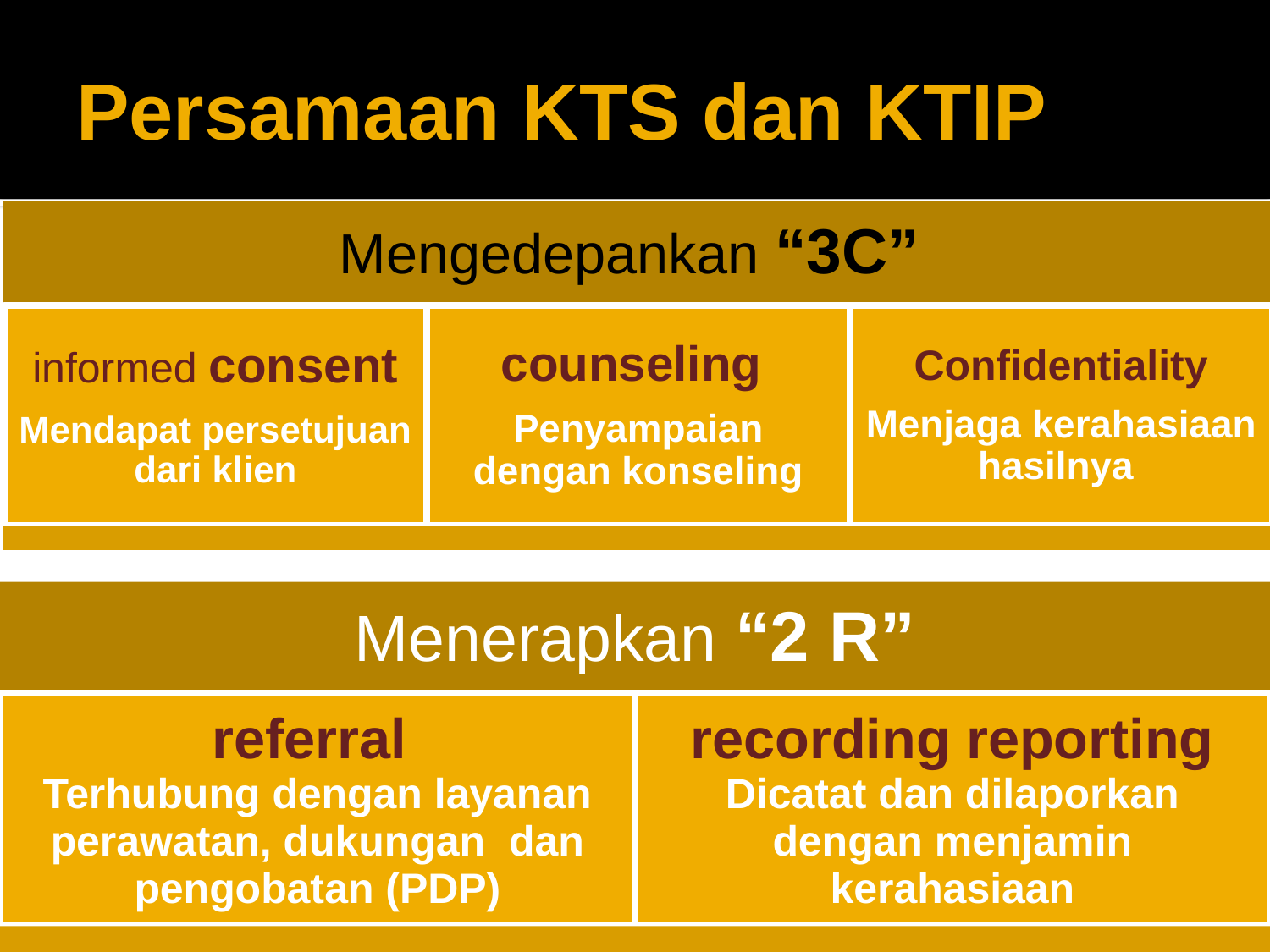

# Persamaan KTS dan KTIP
Mengedepankan “3C”
informed consent
Mendapat persetujuan dari klien
counseling
Penyampaian dengan konseling
Confidentiality
Menjaga kerahasiaan hasilnya
Menerapkan “2 R”
referral
Terhubung dengan layanan perawatan, dukungan  dan pengobatan (PDP)
recording reporting
Dicatat dan dilaporkan dengan menjamin kerahasiaan